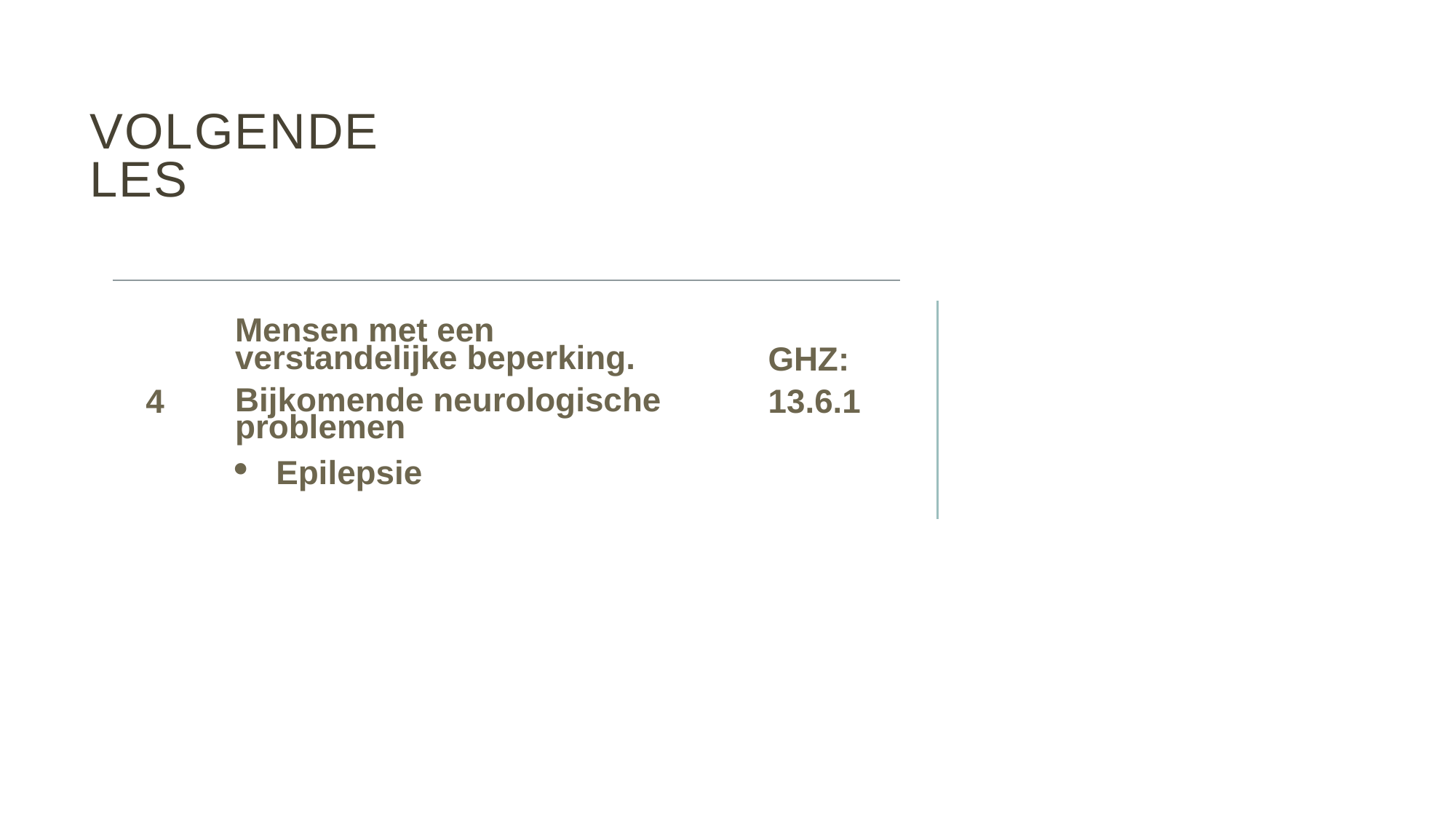

# Volgende les
| 4 | Mensen met een verstandelijke beperking. Bijkomende neurologische problemen Epilepsie | GHZ: 13.6.1 |
| --- | --- | --- |